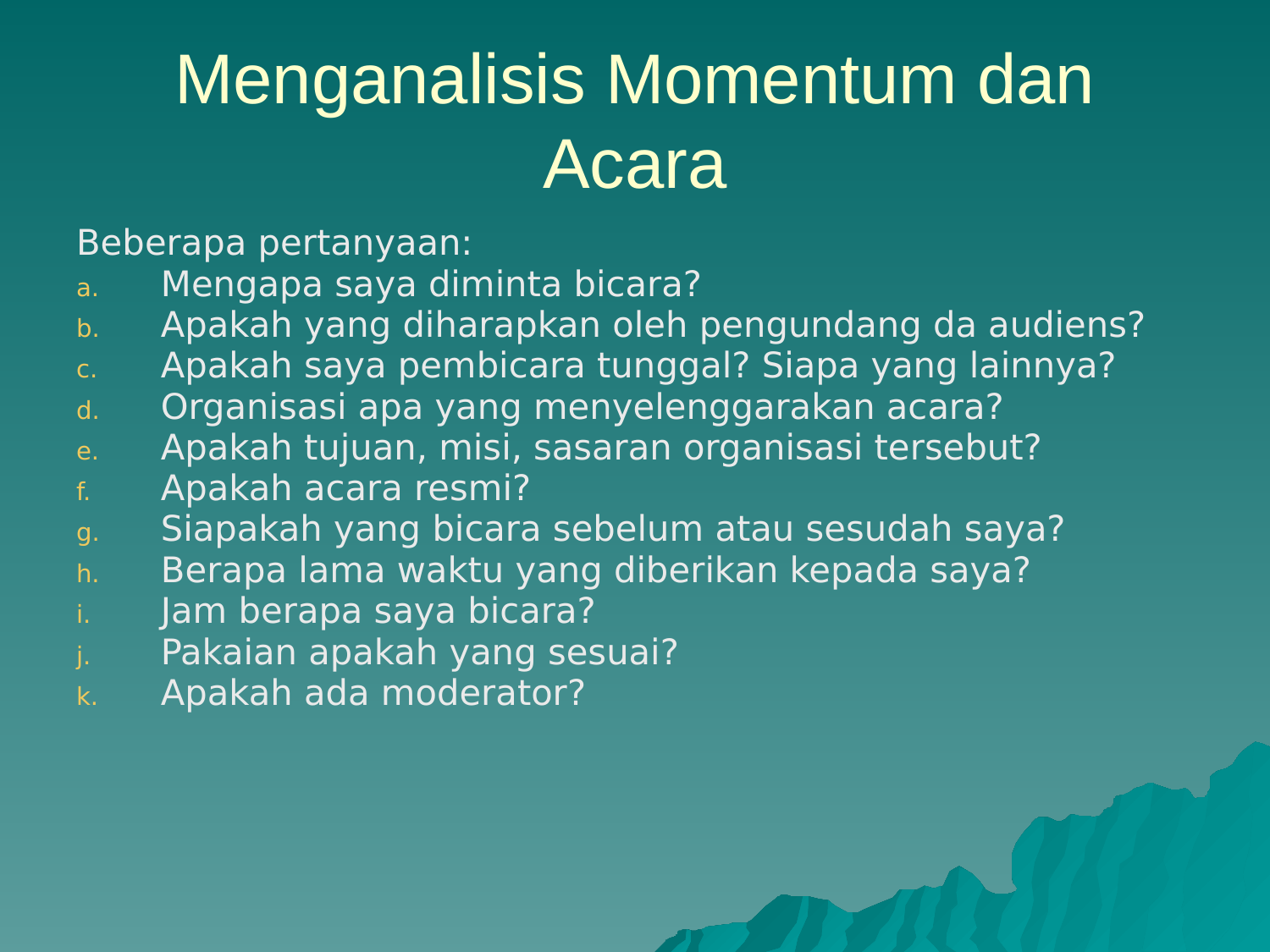

# Menganalisis Momentum dan Acara
Beberapa pertanyaan:
Mengapa saya diminta bicara?
Apakah yang diharapkan oleh pengundang da audiens?
Apakah saya pembicara tunggal? Siapa yang lainnya?
Organisasi apa yang menyelenggarakan acara?
Apakah tujuan, misi, sasaran organisasi tersebut?
Apakah acara resmi?
Siapakah yang bicara sebelum atau sesudah saya?
Berapa lama waktu yang diberikan kepada saya?
Jam berapa saya bicara?
Pakaian apakah yang sesuai?
Apakah ada moderator?